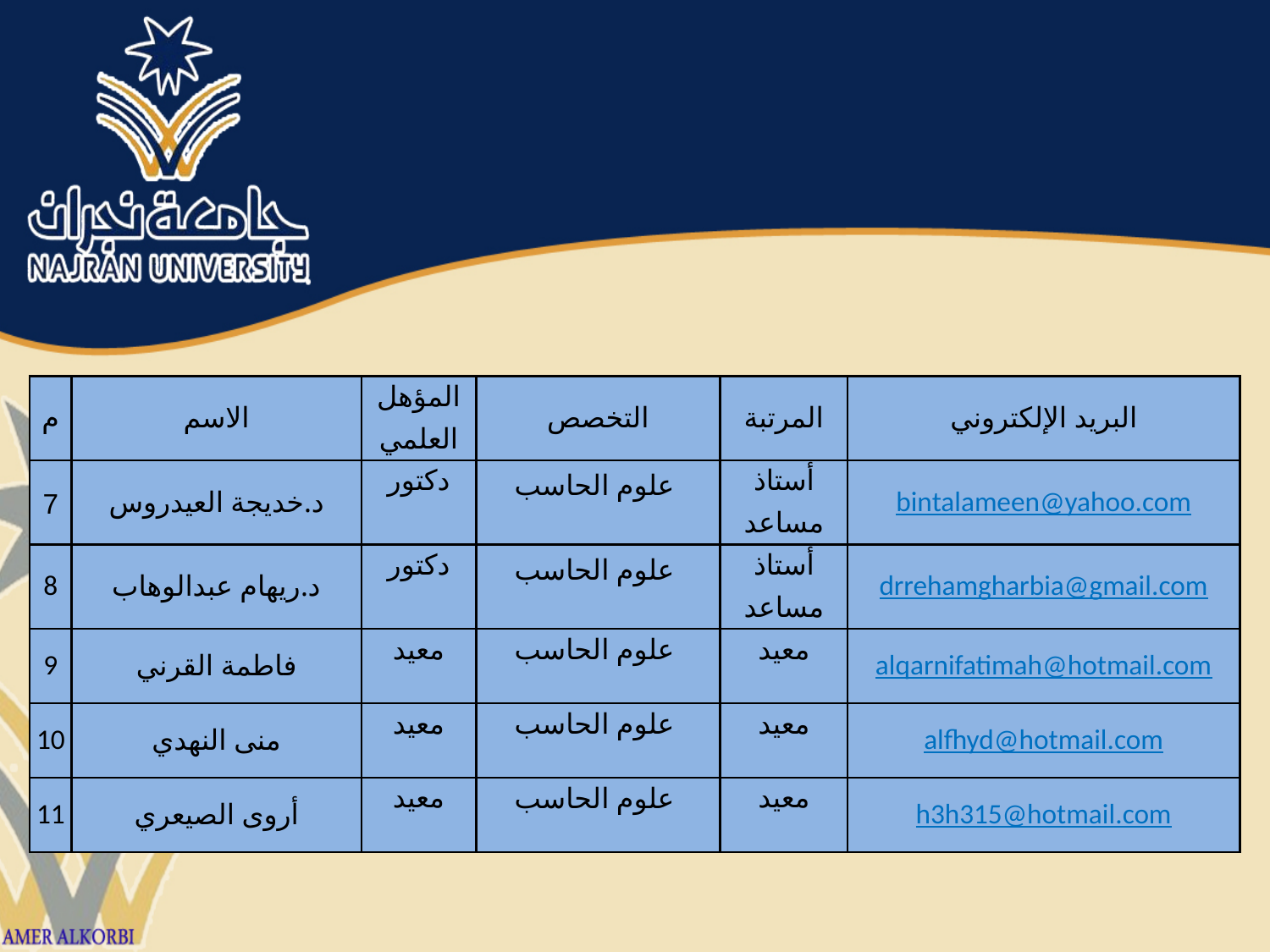

#

| م | الاسم | المؤهل العلمي | التخصص | المرتبة | البريد الإلكتروني |
| --- | --- | --- | --- | --- | --- |
| 7 | د.خديجة العيدروس | دكتور | علوم الحاسب | أستاذ مساعد | bintalameen@yahoo.com |
| 8 | د.ريهام عبدالوهاب | دكتور | علوم الحاسب | أستاذ مساعد | drrehamgharbia@gmail.com |
| 9 | فاطمة القرني | معيد | علوم الحاسب | معيد | alqarnifatimah@hotmail.com |
| 10 | منى النهدي | معيد | علوم الحاسب | معيد | alfhyd@hotmail.com |
| 11 | أروى الصيعري | معيد | علوم الحاسب | معيد | h3h315@hotmail.com |